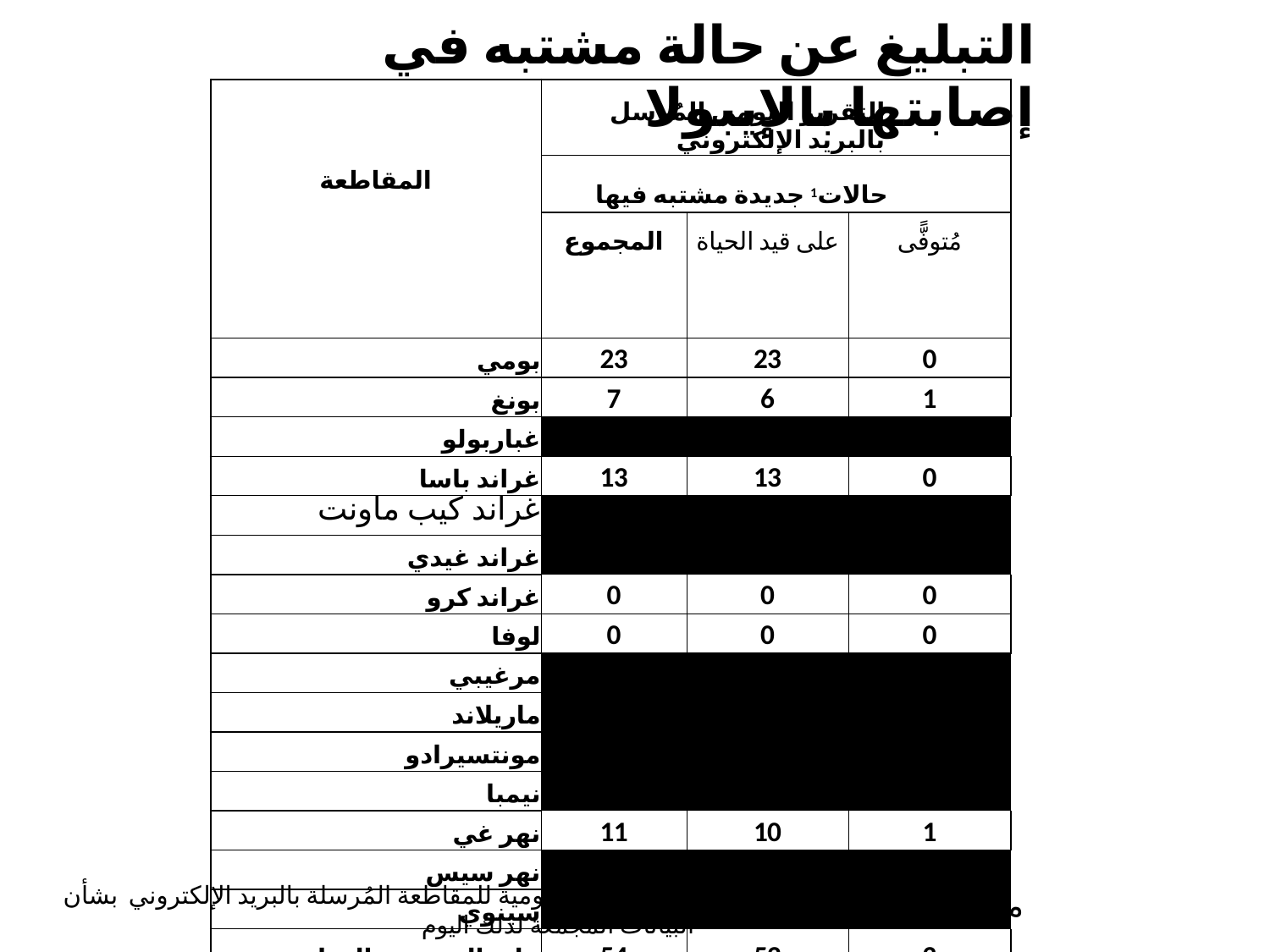

# التبليغ عن حالة مشتبه في إصابتها بالإيبولا
| المقاطعة | التقرير اليومي المُرسل بالبريد الإلكتروني |  |  |
| --- | --- | --- | --- |
|  | حالات1 جديدة مشتبه فيها |  |  |
|  | المجموع | على قيد الحياة | مُتوفًّى |
| بومي | 23 | 23 | 0 |
| بونغ | 7 | 6 | 1 |
| غباربولو |  |  |  |
| غراند باسا | 13 | 13 | 0 |
| غراند كيب ماونت |  |  |  |
| غراند غيدي |  |  |  |
| غراند كرو | 0 | 0 | 0 |
| لوفا | 0 | 0 | 0 |
| مرغيبي |  |  |  |
| ماريلاند |  |  |  |
| مونتسيرادو |  |  |  |
| نيمبا |  |  |  |
| نهر غي | 11 | 10 | 1 |
| نهر سيس |  |  |  |
| سينوي |  |  |  |
| على المستوى الوطني | 54 | 52 | 2 |
1 من التقارير اليومية للمقاطعة المُرسلة بالبريد الإلكتروني  بشأن البيانات المجمعة لذلك اليوم

مقاطعة لم تُبلغ